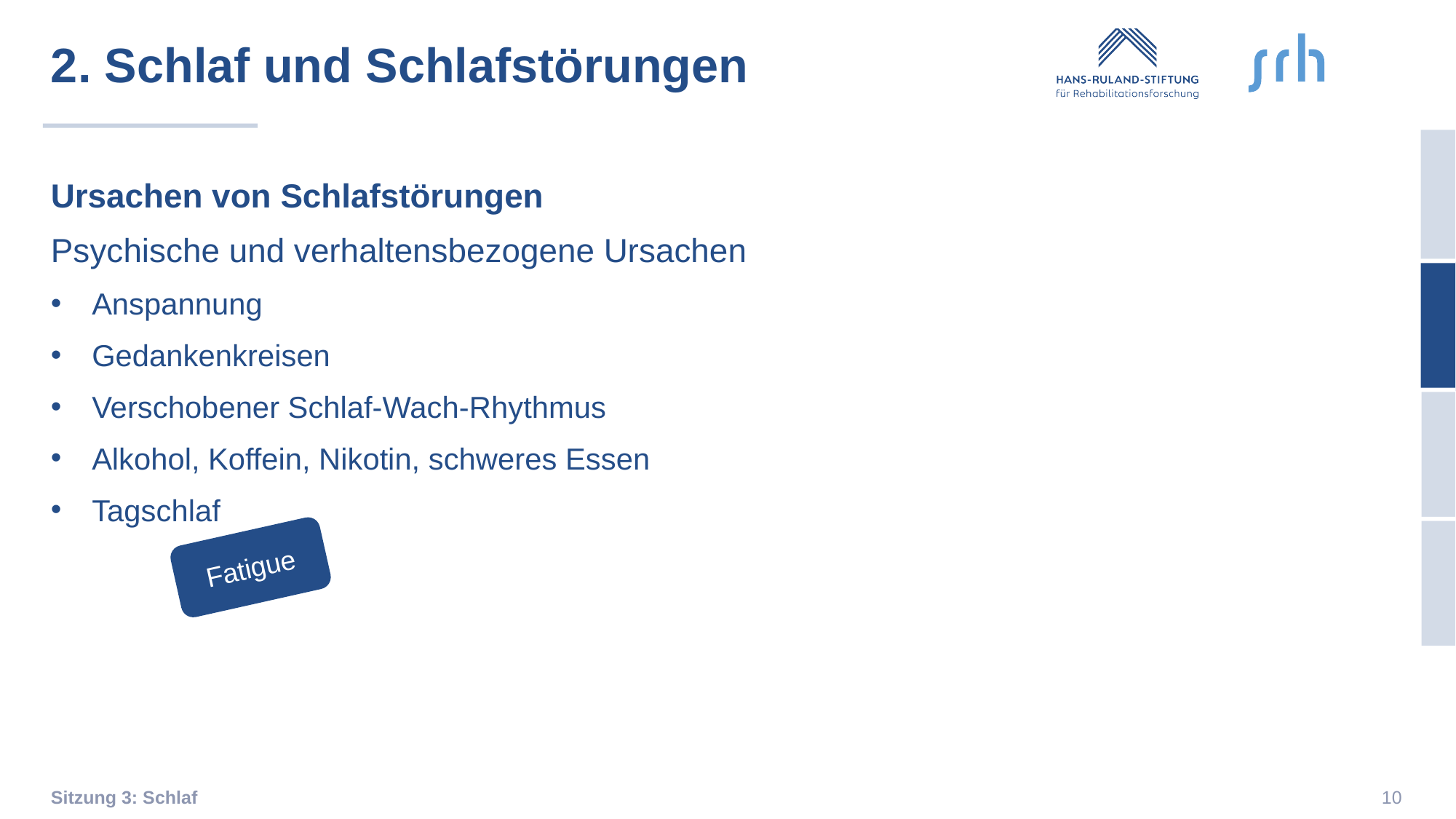

# 2. Schlaf und Schlafstörungen
Ursachen von Schlafstörungen
Psychische und verhaltensbezogene Ursachen
Anspannung
Gedankenkreisen
Verschobener Schlaf-Wach-Rhythmus
Alkohol, Koffein, Nikotin, schweres Essen
Tagschlaf
Fatigue
10
Sitzung 3: Schlaf